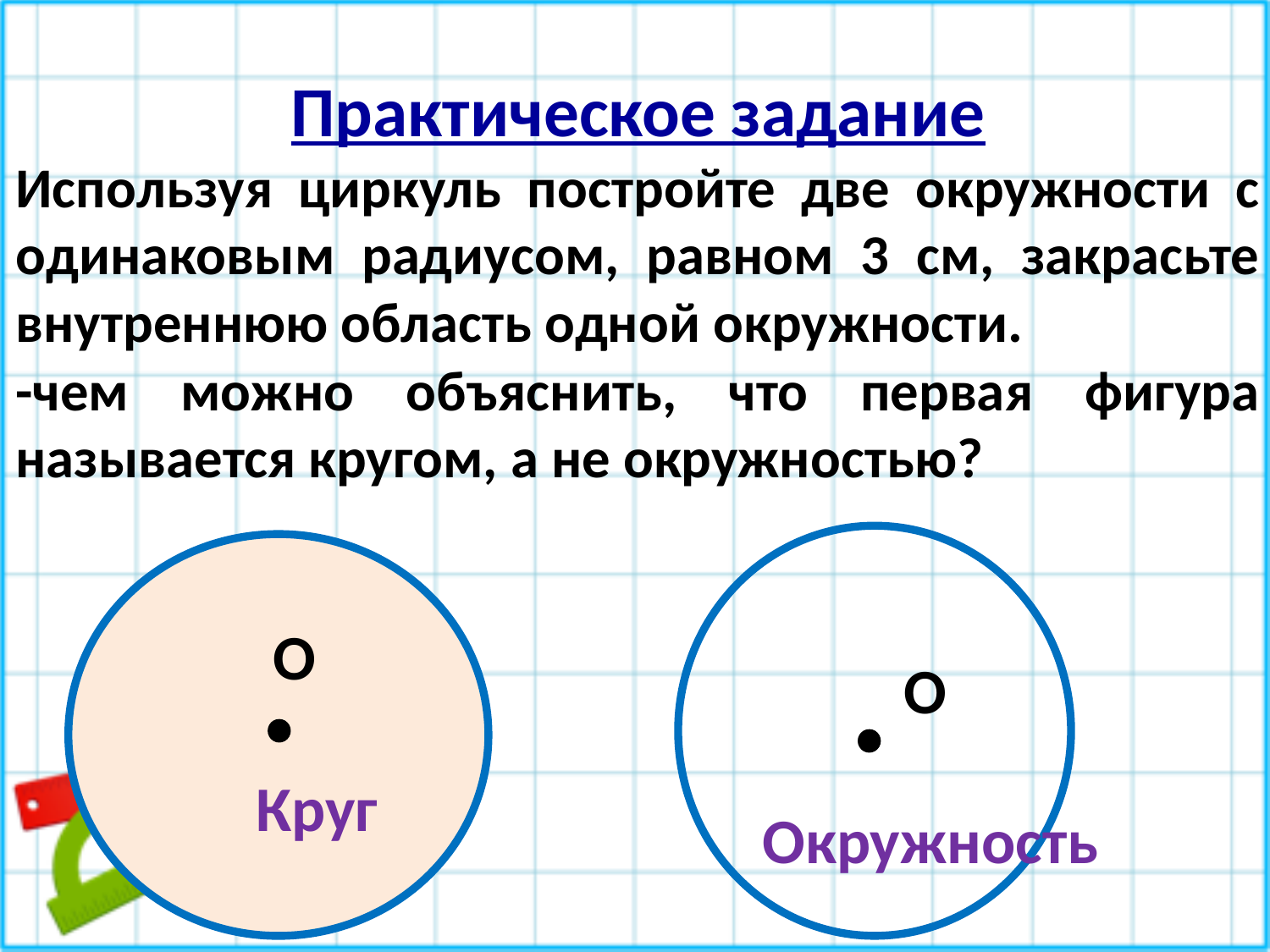

Практическое задание
Используя циркуль постройте две окружности с одинаковым радиусом, равном 3 см, закрасьте внутреннюю область одной окружности.
-чем можно объяснить, что первая фигура называется кругом, а не окружностью?

O
O

Круг
Окружность